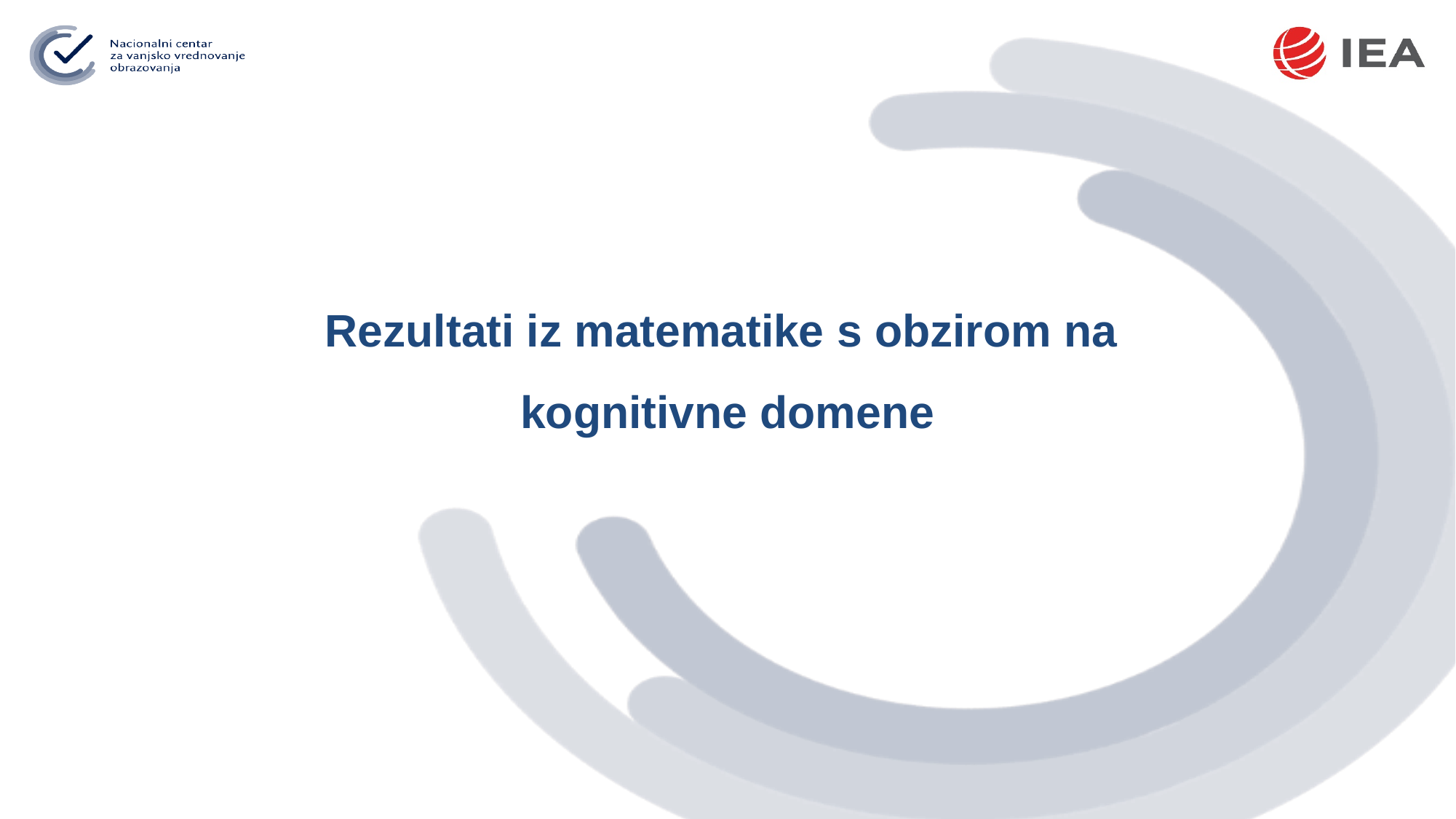

Rezultati iz matematike s obzirom na
kognitivne domene